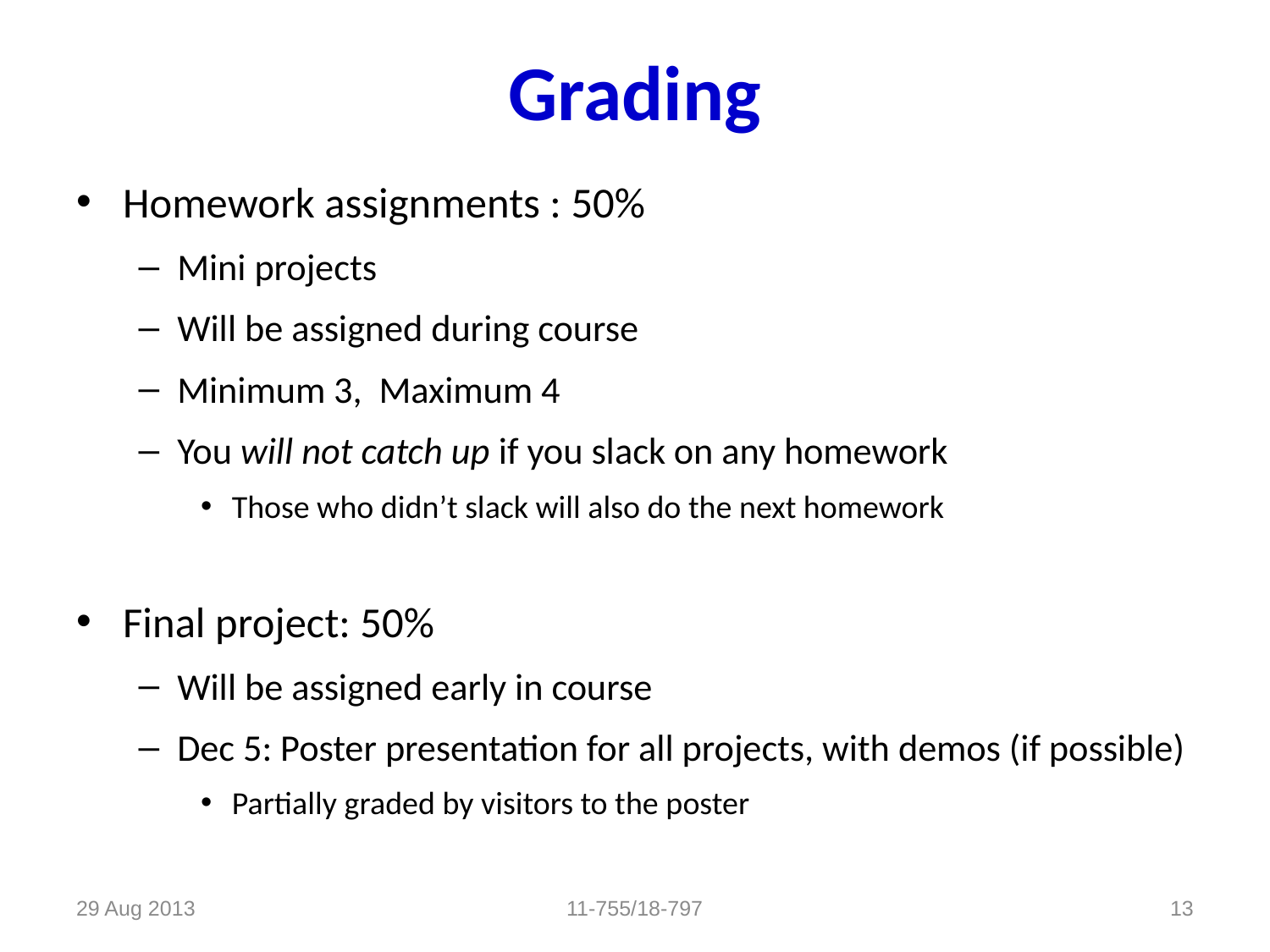

# Grading
Homework assignments : 50%
Mini projects
Will be assigned during course
Minimum 3,  Maximum 4
You will not catch up if you slack on any homework
Those who didn’t slack will also do the next homework

Final project: 50%
Will be assigned early in course
Dec 5: Poster presentation for all projects, with demos (if possible)
Partially graded by visitors to the poster
29 Aug 2013
11-755/18-797
13